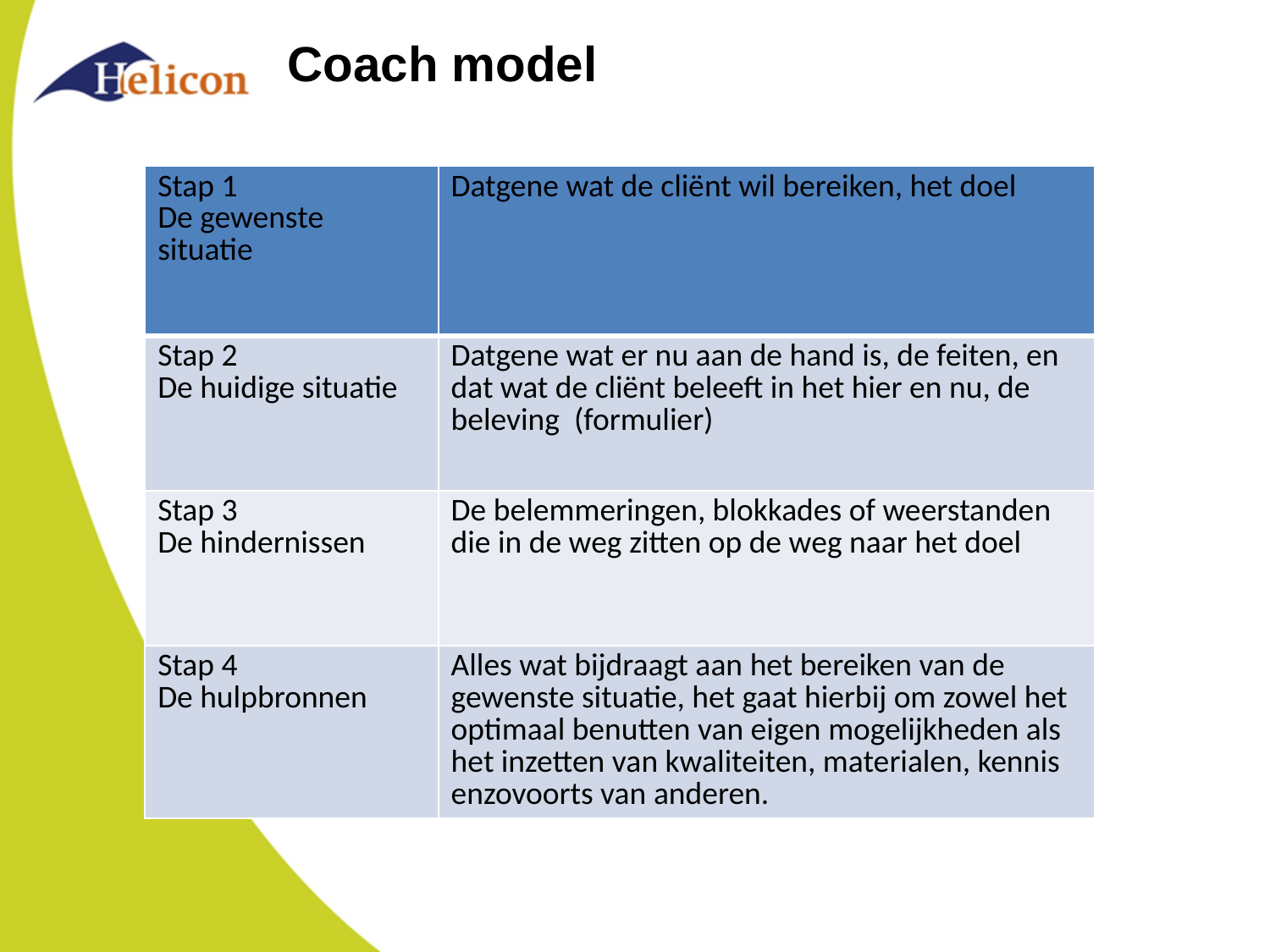

# Coach model
| Stap 1 De gewenste situatie | Datgene wat de cliënt wil bereiken, het doel |
| --- | --- |
| Stap 2 De huidige situatie | Datgene wat er nu aan de hand is, de feiten, en dat wat de cliënt beleeft in het hier en nu, de beleving (formulier) |
| Stap 3 De hindernissen | De belemmeringen, blokkades of weerstanden die in de weg zitten op de weg naar het doel |
| Stap 4 De hulpbronnen | Alles wat bijdraagt aan het bereiken van de gewenste situatie, het gaat hierbij om zowel het optimaal benutten van eigen mogelijkheden als het inzetten van kwaliteiten, materialen, kennis enzovoorts van anderen. |